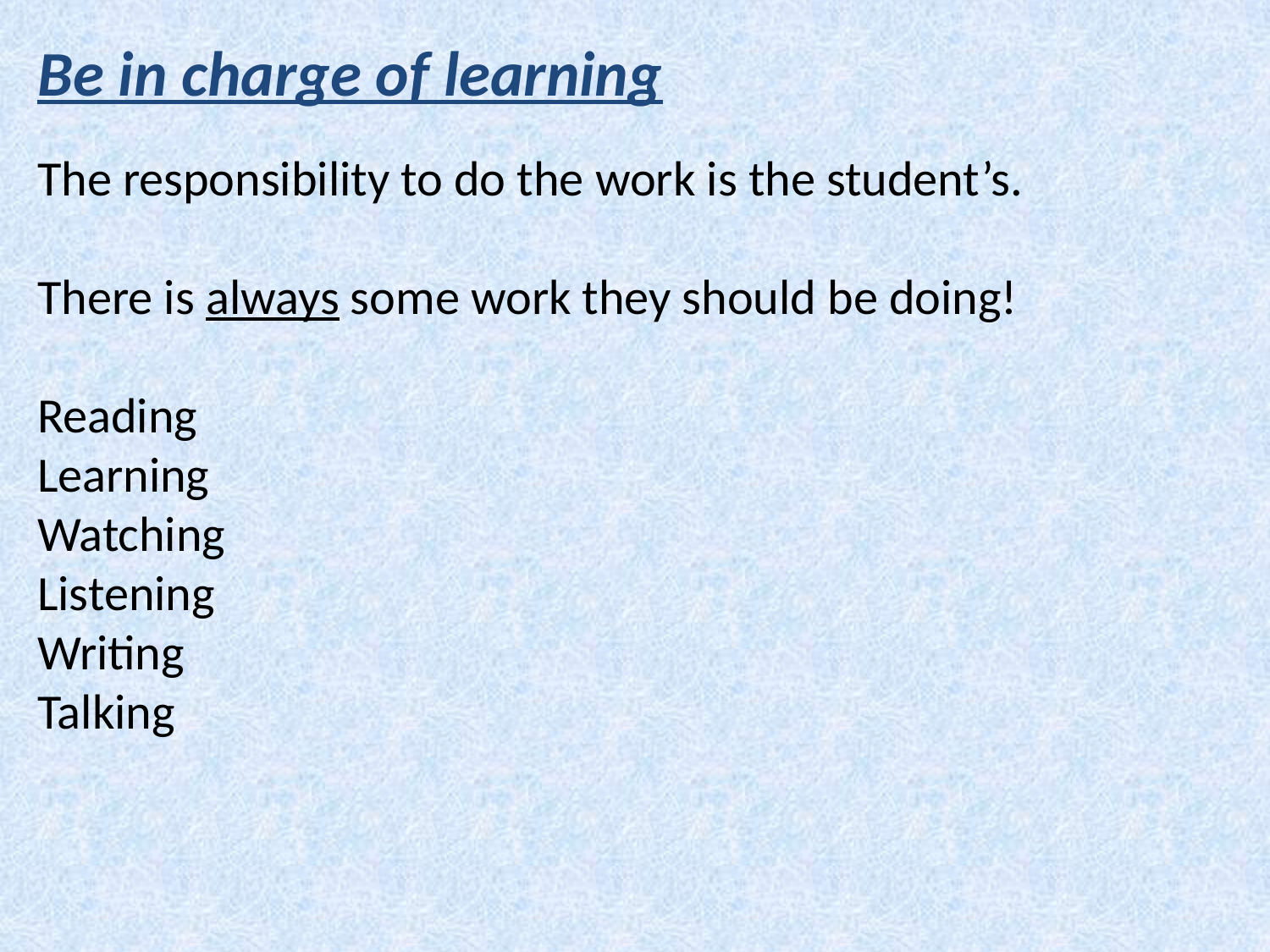

Be in charge of learning

The responsibility to do the work is the student’s.

There is always some work they should be doing!

Reading
Learning
Watching
Listening
Writing
Talking